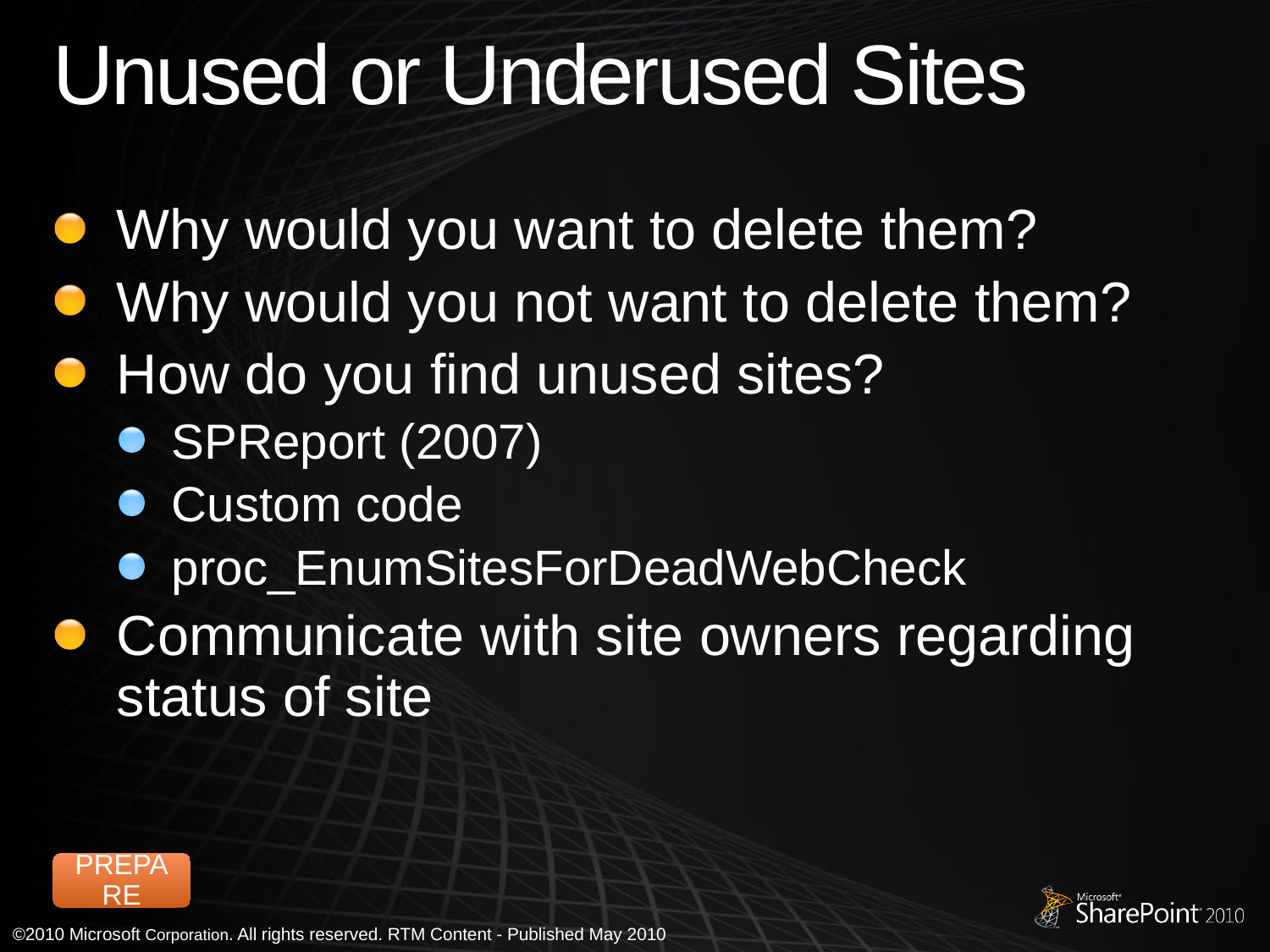

# Unused or Underused Sites
Why would you want to delete them?
Why would you not want to delete them?
How do you find unused sites?
SPReport (2007)
Custom code
proc_EnumSitesForDeadWebCheck
Communicate with site owners regarding status of site